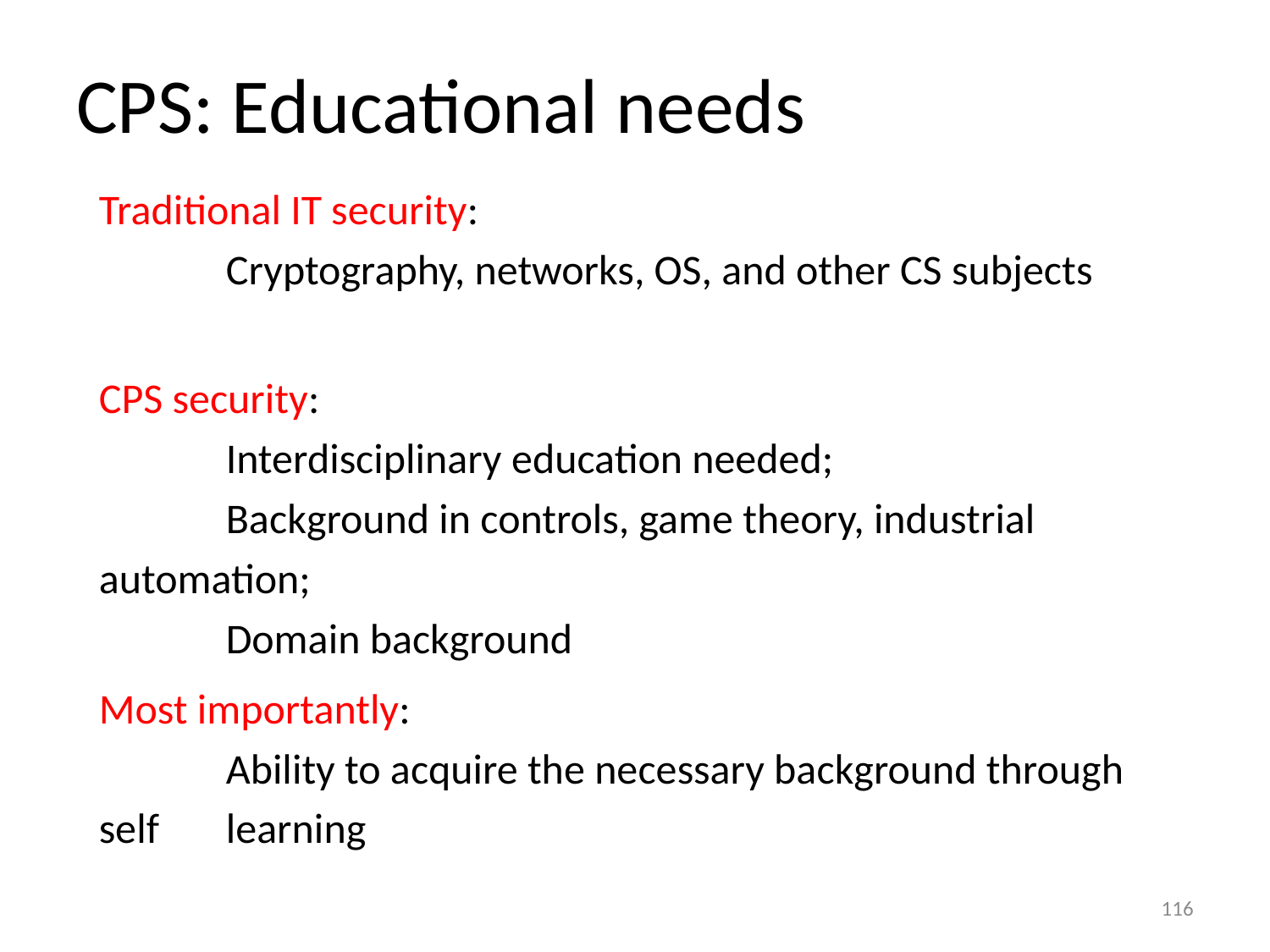

# CPS: Educational needs
Traditional IT security:
	Cryptography, networks, OS, and other CS subjects
CPS security:
	Interdisciplinary education needed;
	Background in controls, game theory, industrial automation;
	Domain background
Most importantly:
	Ability to acquire the necessary background through self 	learning
116